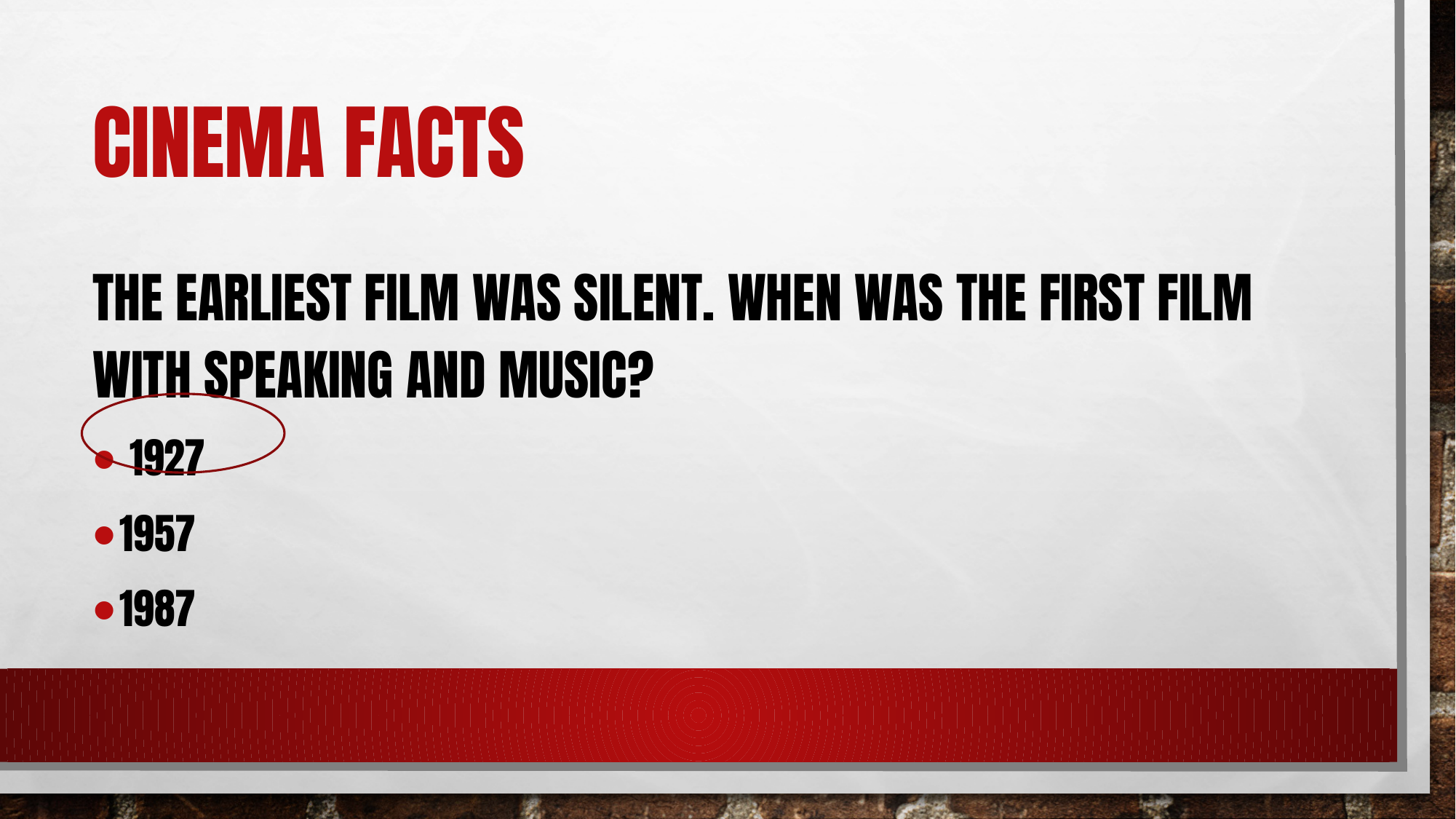

# Cinema facts
The earliest film was silent. When was the first film with speaking and music?
 1927
1957
1987